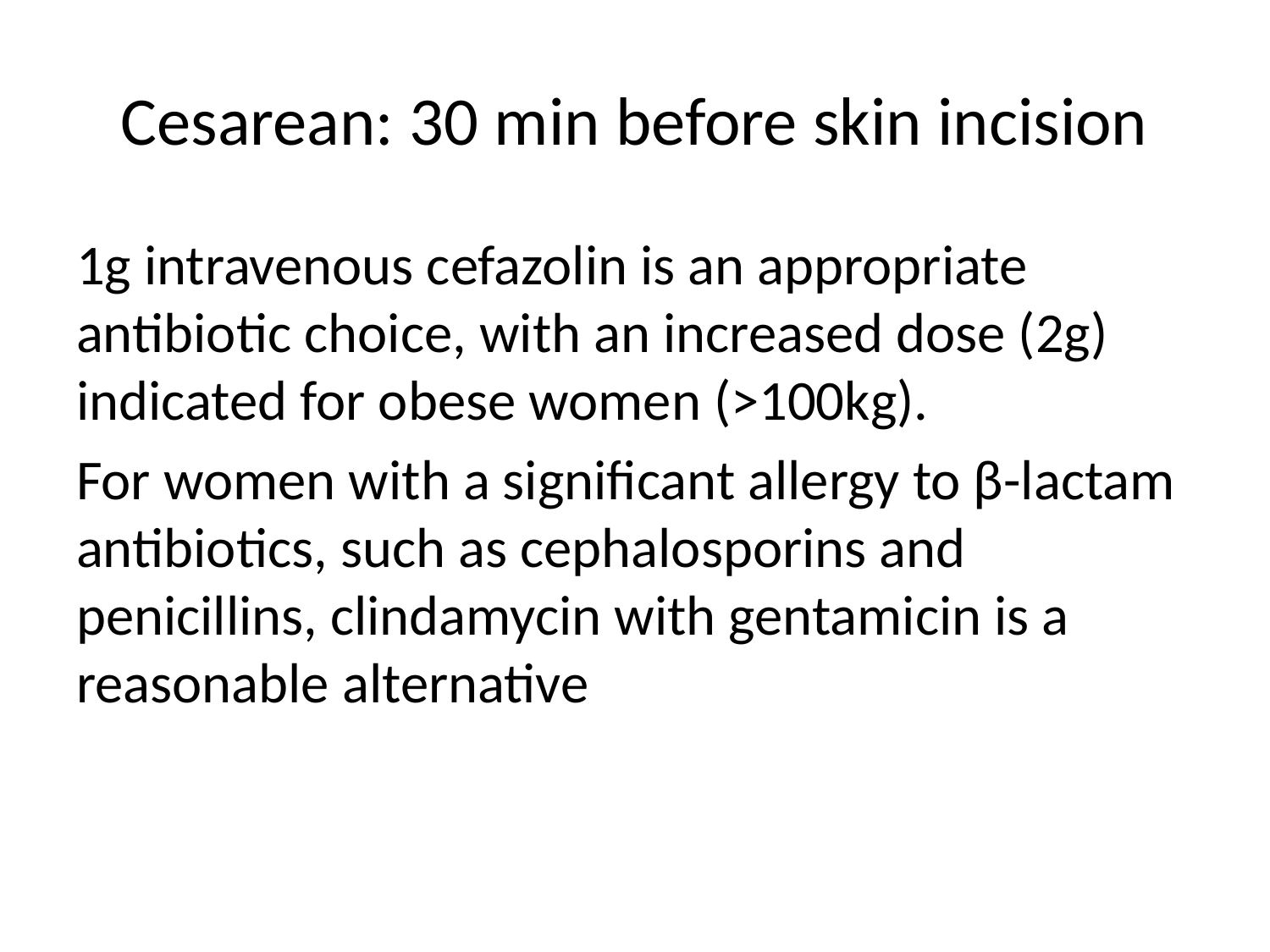

# Cesarean: 30 min before skin incision
1g intravenous cefazolin is an appropriate antibiotic choice, with an increased dose (2g) indicated for obese women (>100kg).
For women with a significant allergy to β-lactam antibiotics, such as cephalosporins and penicillins, clindamycin with gentamicin is a reasonable alternative